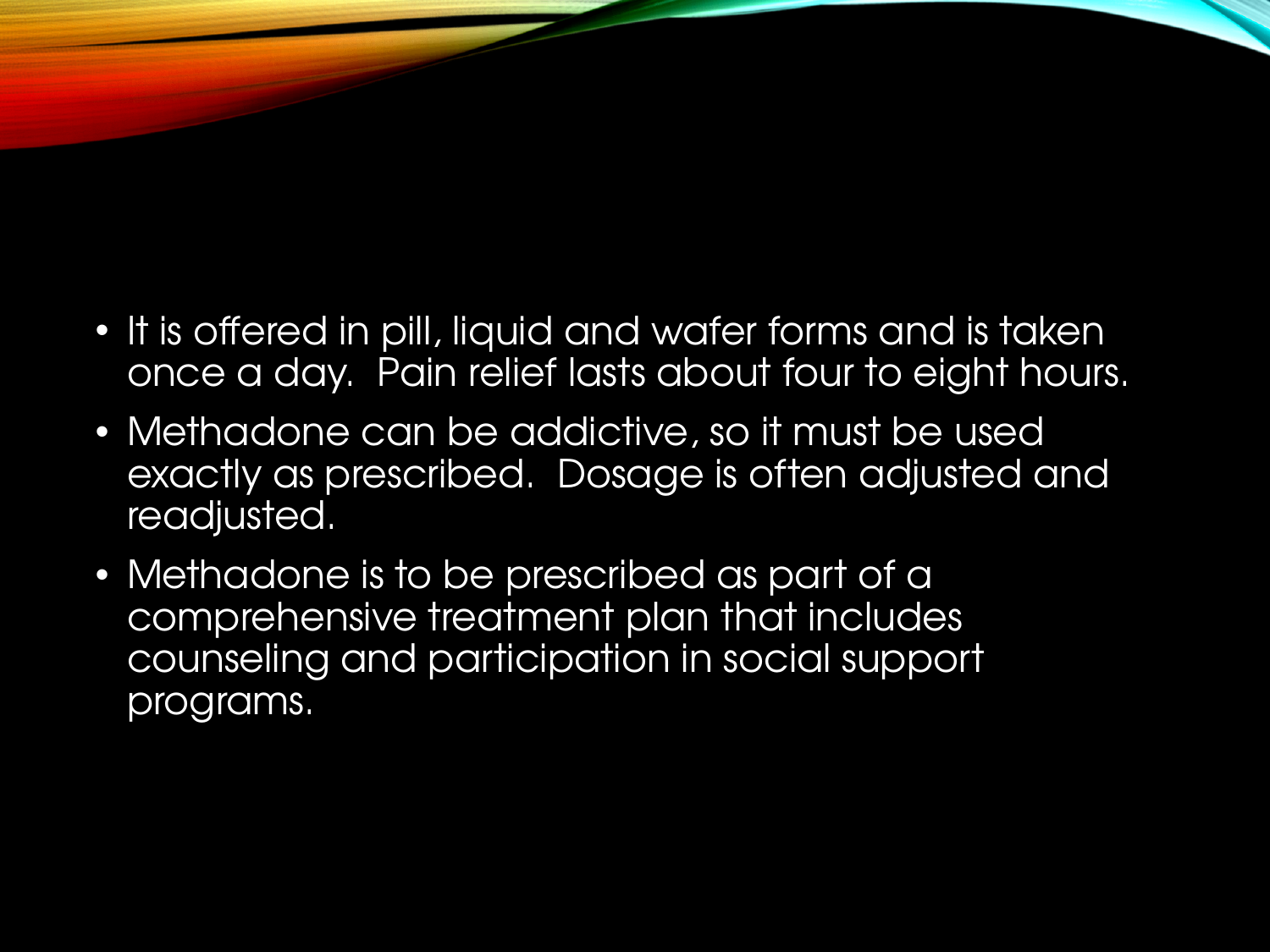

It is offered in pill, liquid and wafer forms and is taken once a day.  Pain relief lasts about four to eight hours.
Methadone can be addictive, so it must be used exactly as prescribed.  Dosage is often adjusted and readjusted.
Methadone is to be prescribed as part of a comprehensive treatment plan that includes counseling and participation in social support programs.